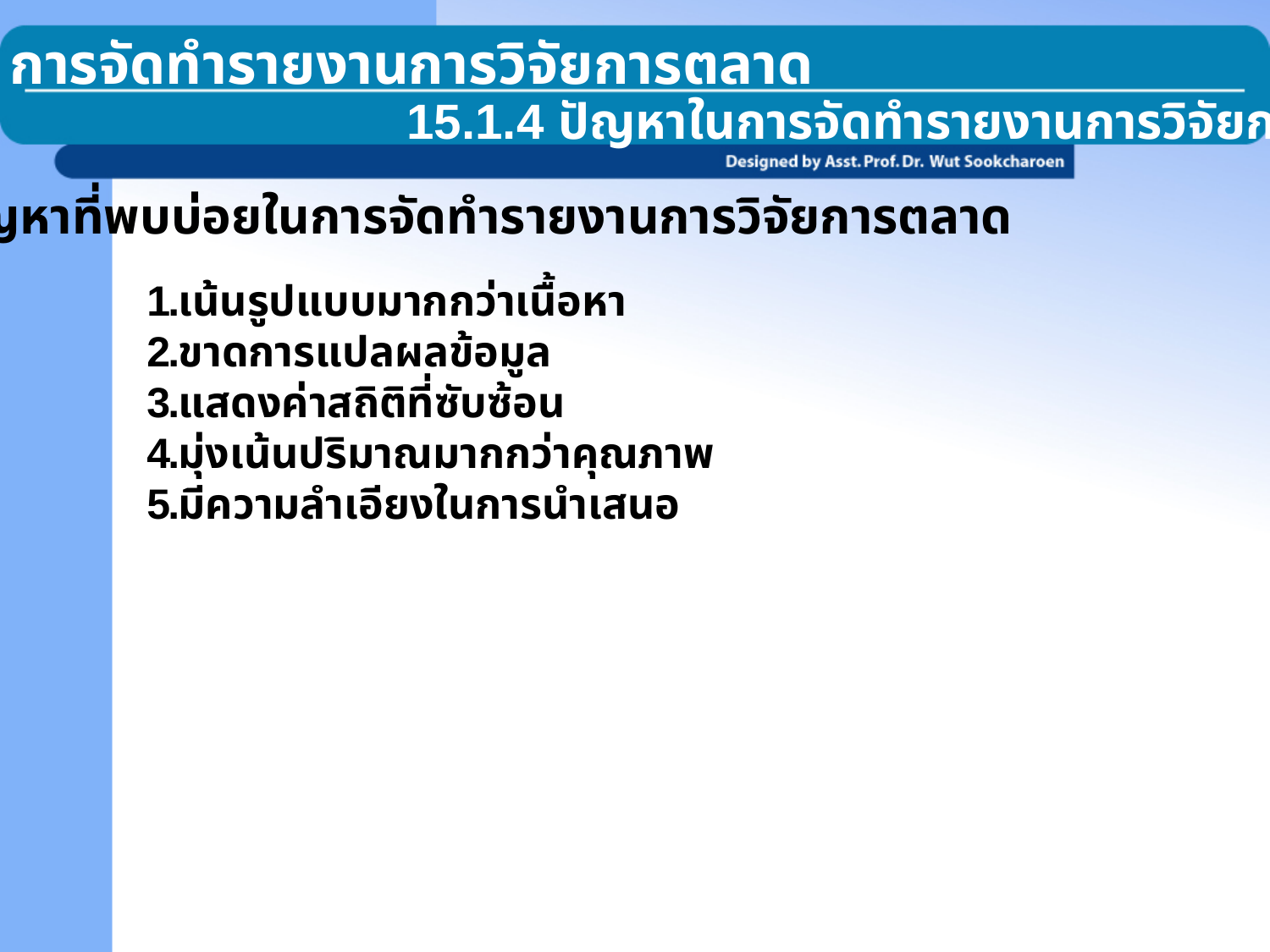

15.1 การจัดทำรายงานการวิจัยการตลาด
15.1.4 ปัญหาในการจัดทำรายงานการวิจัยการตลาด
ปัญหาที่พบบ่อยในการจัดทำรายงานการวิจัยการตลาด
เน้นรูปแบบมากกว่าเนื้อหา
ขาดการแปลผลข้อมูล
แสดงค่าสถิติที่ซับซ้อน
มุ่งเน้นปริมาณมากกว่าคุณภาพ
มีความลำเอียงในการนำเสนอ